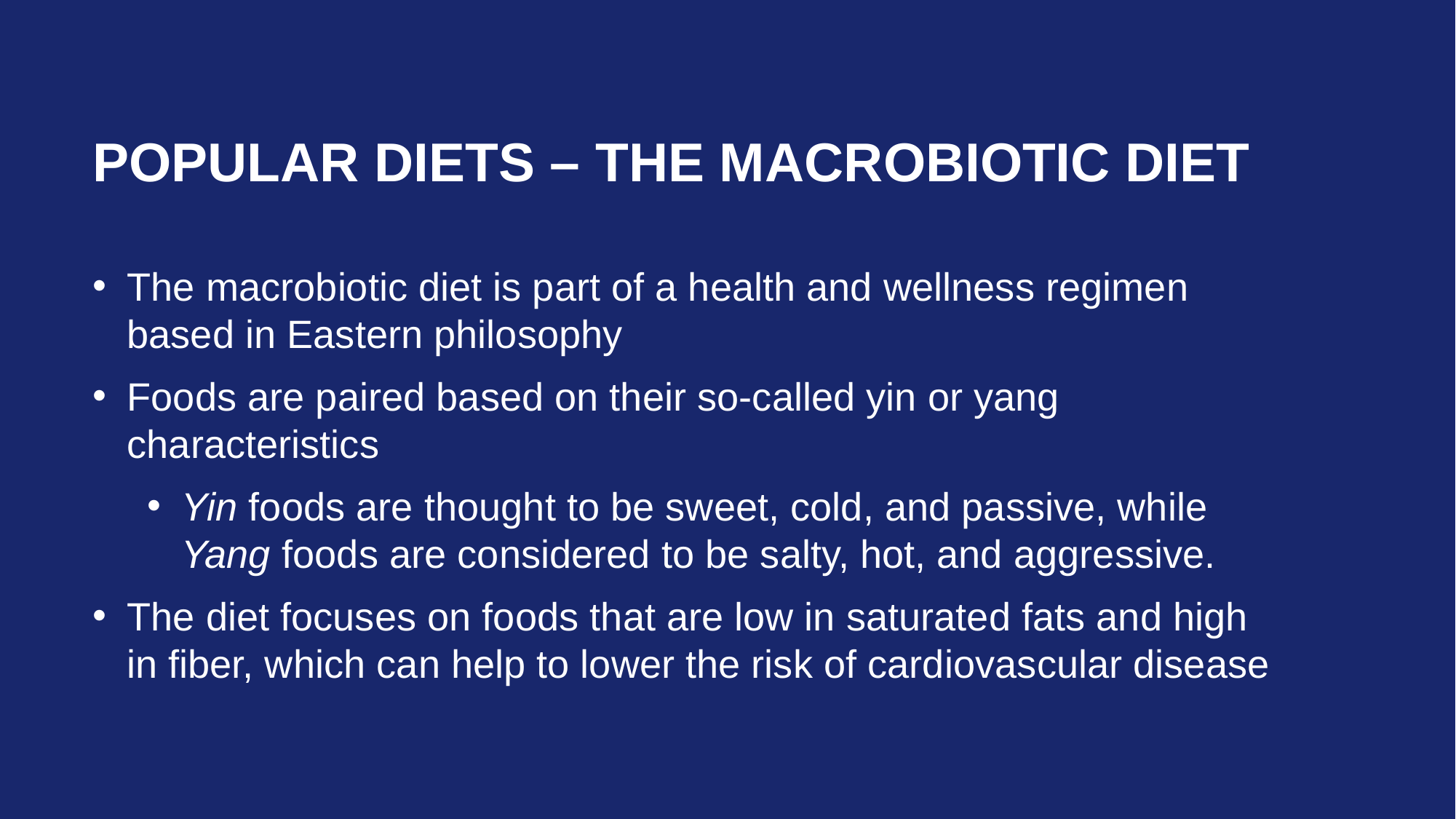

# Popular Diets – The Macrobiotic Diet
The macrobiotic diet is part of a health and wellness regimen based in Eastern philosophy
Foods are paired based on their so-called yin or yang characteristics
Yin foods are thought to be sweet, cold, and passive, while Yang foods are considered to be salty, hot, and aggressive.
The diet focuses on foods that are low in saturated fats and high in fiber, which can help to lower the risk of cardiovascular disease